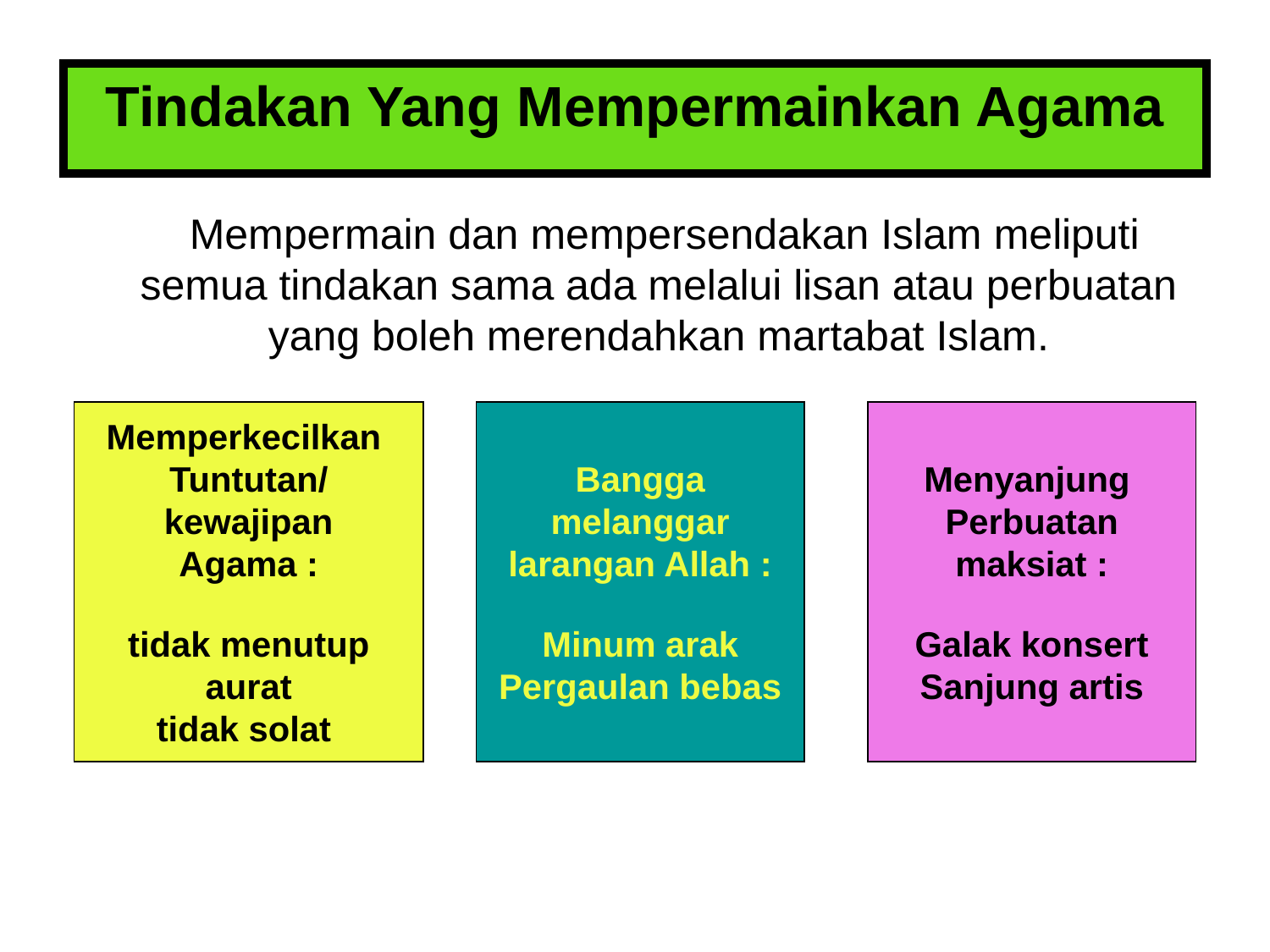

# Tindakan Yang Mempermainkan Agama
     Mempermain dan mempersendakan Islam meliputi semua tindakan sama ada melalui lisan atau perbuatan yang boleh merendahkan martabat Islam.
Memperkecilkan
Tuntutan/kewajipan
Agama :

tidak menutup aurat
tidak solat
Bangga melanggar
larangan Allah :

Minum arak
Pergaulan bebas
Menyanjung
Perbuatan maksiat :

Galak konsert
Sanjung artis